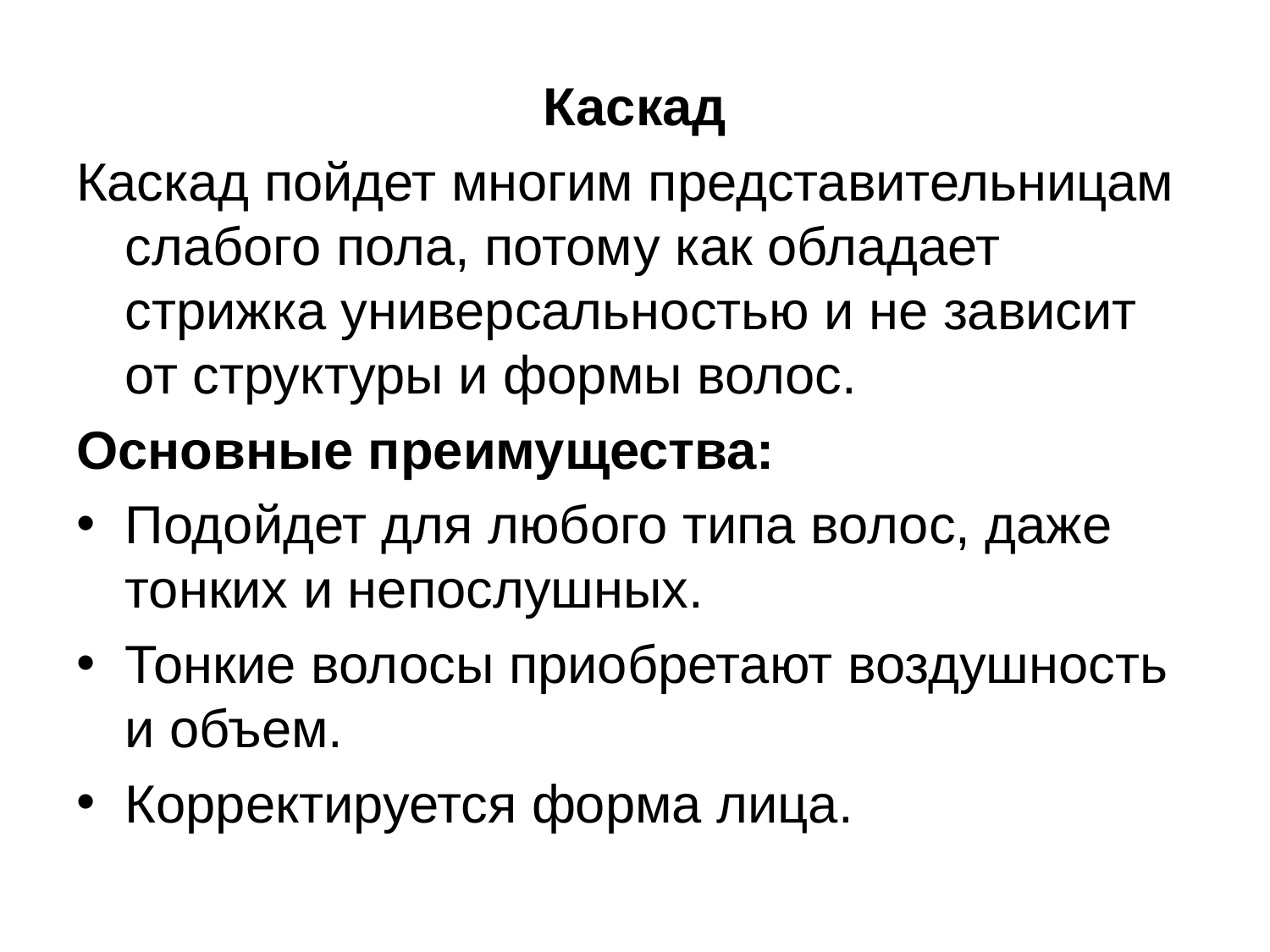

Каскад
Каскад пойдет многим представительницам слабого пола, потому как обладает стрижка универсальностью и не зависит от структуры и формы волос.
Основные преимущества:
Подойдет для любого типа волос, даже тонких и непослушных.
Тонкие волосы приобретают воздушность и объем.
Корректируется форма лица.